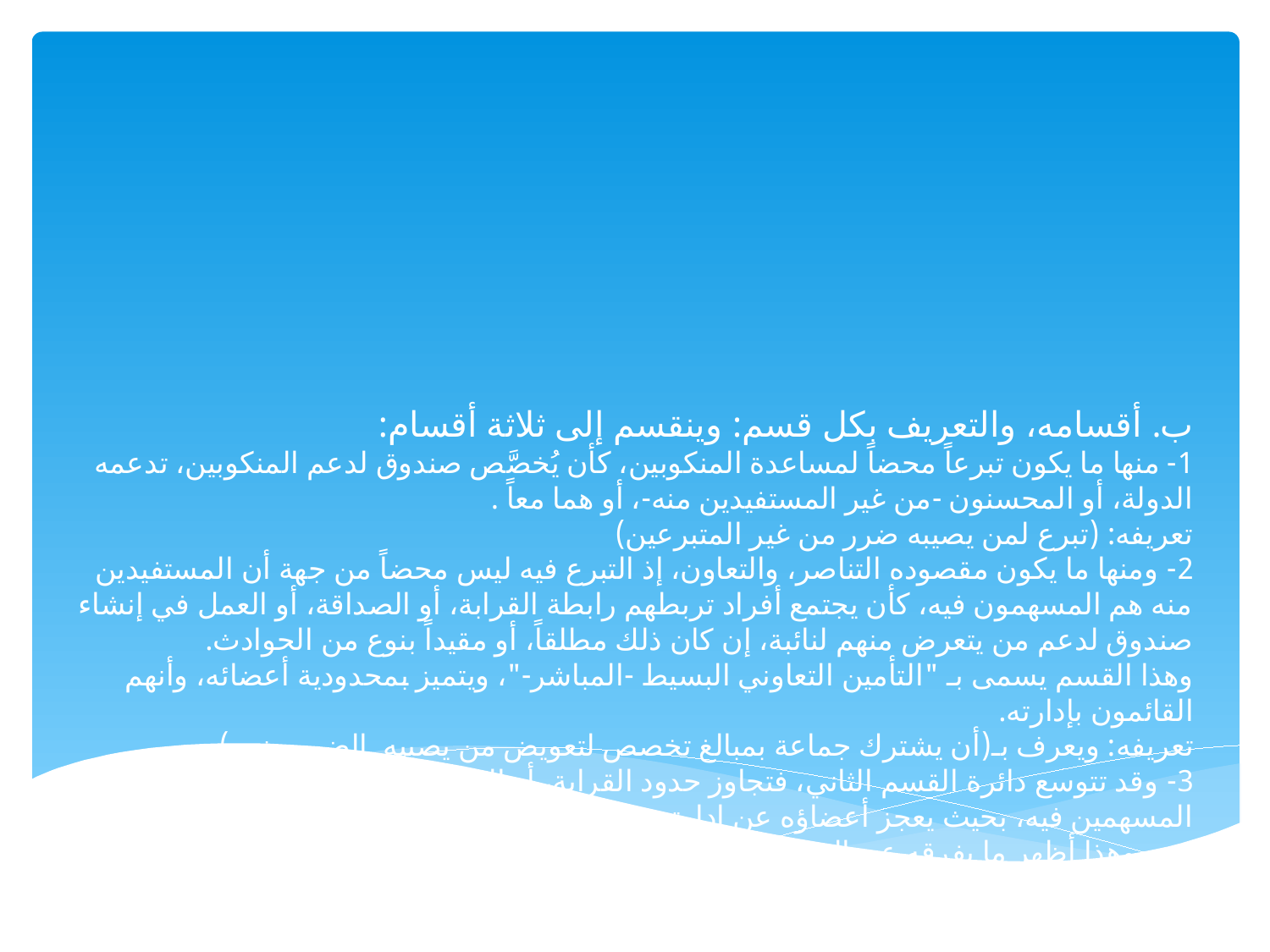

# ب. أقسامه، والتعريف بكل قسم: وينقسم إلى ثلاثة أقسام: 1- منها ما يكون تبرعاً محضاً لمساعدة المنكوبين، كأن يُخصَّص صندوق لدعم المنكوبين، تدعمه الدولة، أو المحسنون -من غير المستفيدين منه-، أو هما معاً . تعريفه: (تبرع لمن يصيبه ضرر من غير المتبرعين) 2- ومنها ما يكون مقصوده التناصر، والتعاون، إذ التبرع فيه ليس محضاً من جهة أن المستفيدين منه هم المسهمون فيه، كأن يجتمع أفراد تربطهم رابطة القرابة، أو الصداقة، أو العمل في إنشاء صندوق لدعم من يتعرض منهم لنائبة، إن كان ذلك مطلقاً، أو مقيداً بنوع من الحوادث. وهذا القسم يسمى بـ "التأمين التعاوني البسيط -المباشر-"، ويتميز بمحدودية أعضائه، وأنهم القائمون بإدارته. تعريفه: ويعرف بـ(أن يشترك جماعة بمبالغ تخصص لتعويض من يصيبه  الضرر منهم) 3- وقد تتوسع دائرة القسم الثاني، فتجاوز حدود القرابة، أو الصداقة، فتضم جمعاً كبيراً من المسهمين فيه، بحيث يعجز أعضاؤه عن إدارته، فيُعهَد بإدارته إلى شركة أجنبية عن المسهمين فيه، وهذا أظهر ما يفرقه عن القسم الذي قبله، ويسمى بـ "التأمين التعاوني المركب -غير المباشر-".